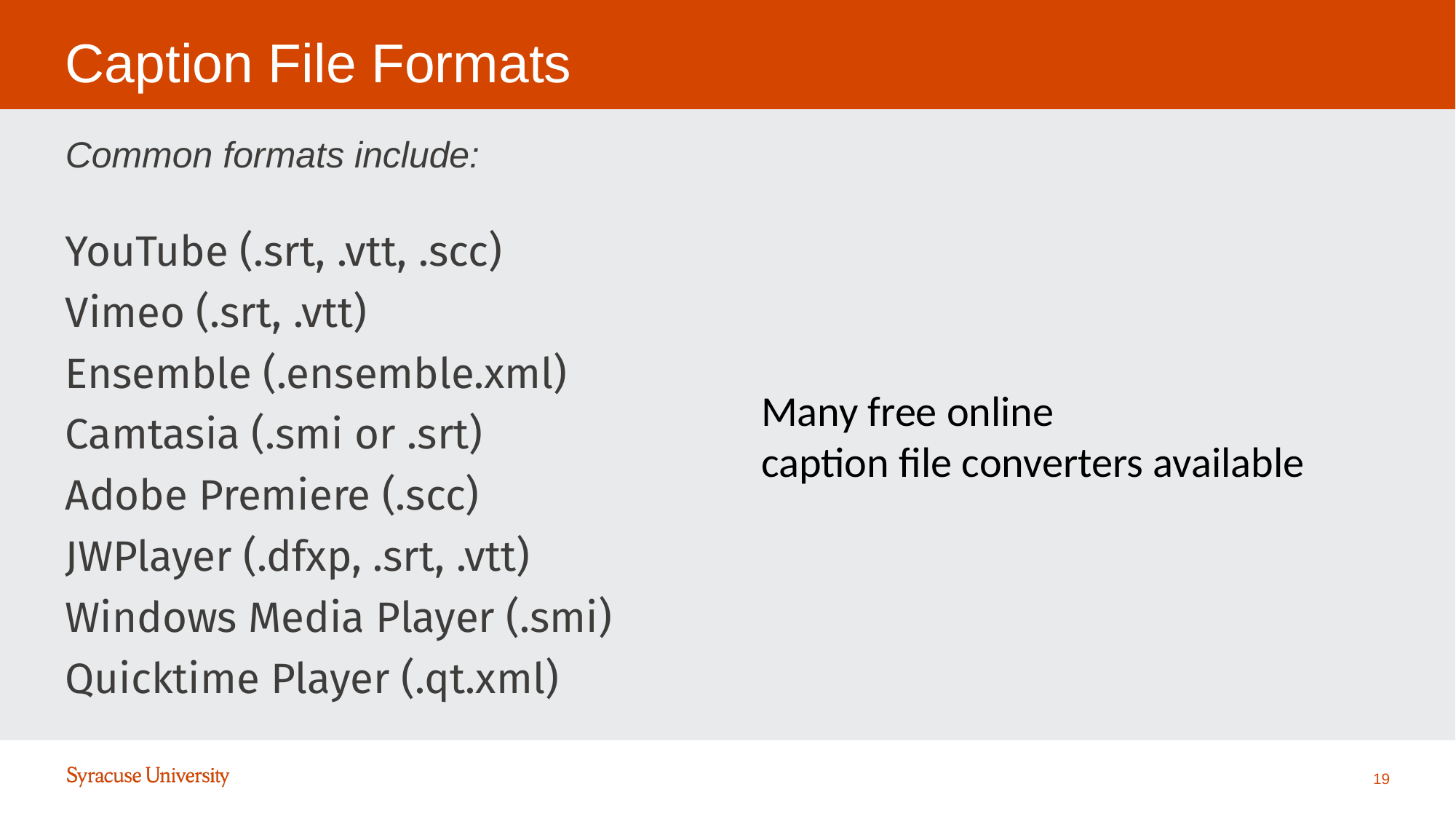

# Caption File Formats
Common formats include:
YouTube (.srt, .vtt, .scc)
Vimeo (.srt, .vtt)
Ensemble (.ensemble.xml)
Camtasia (.smi or .srt)
Adobe Premiere (.scc)
JWPlayer (.dfxp, .srt, .vtt)
Windows Media Player (.smi)
Quicktime Player (.qt.xml)
Many free online
caption file converters available
19